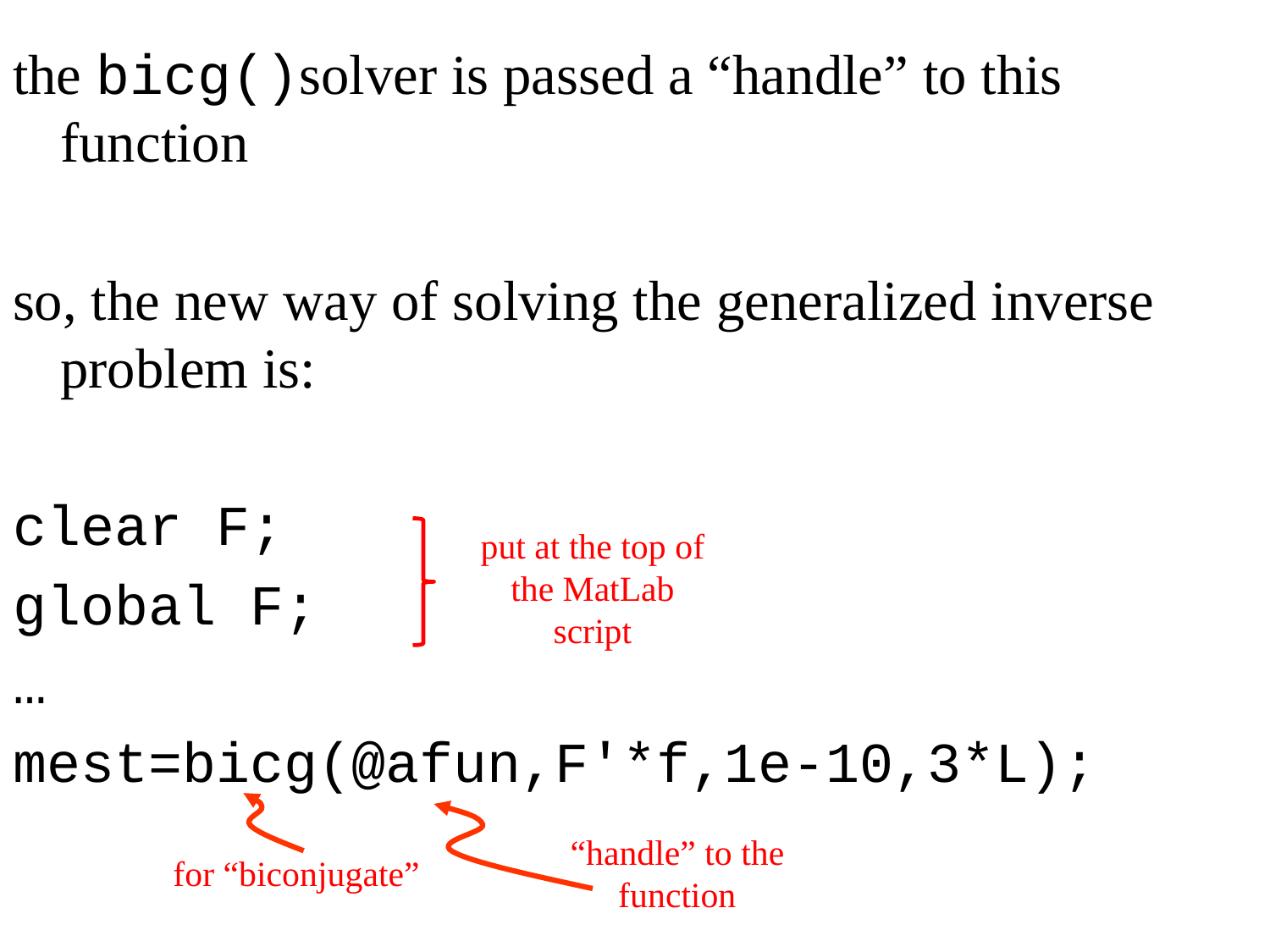

the bicg()solver is passed a “handle” to this function

so, the new way of solving the generalized inverse problem is:

clear F;
global F;
…
mest=bicg(@afun,F'*f,1e-10,3*L);

put at the top of the MatLab script

for “biconjugate”
“handle” to the function